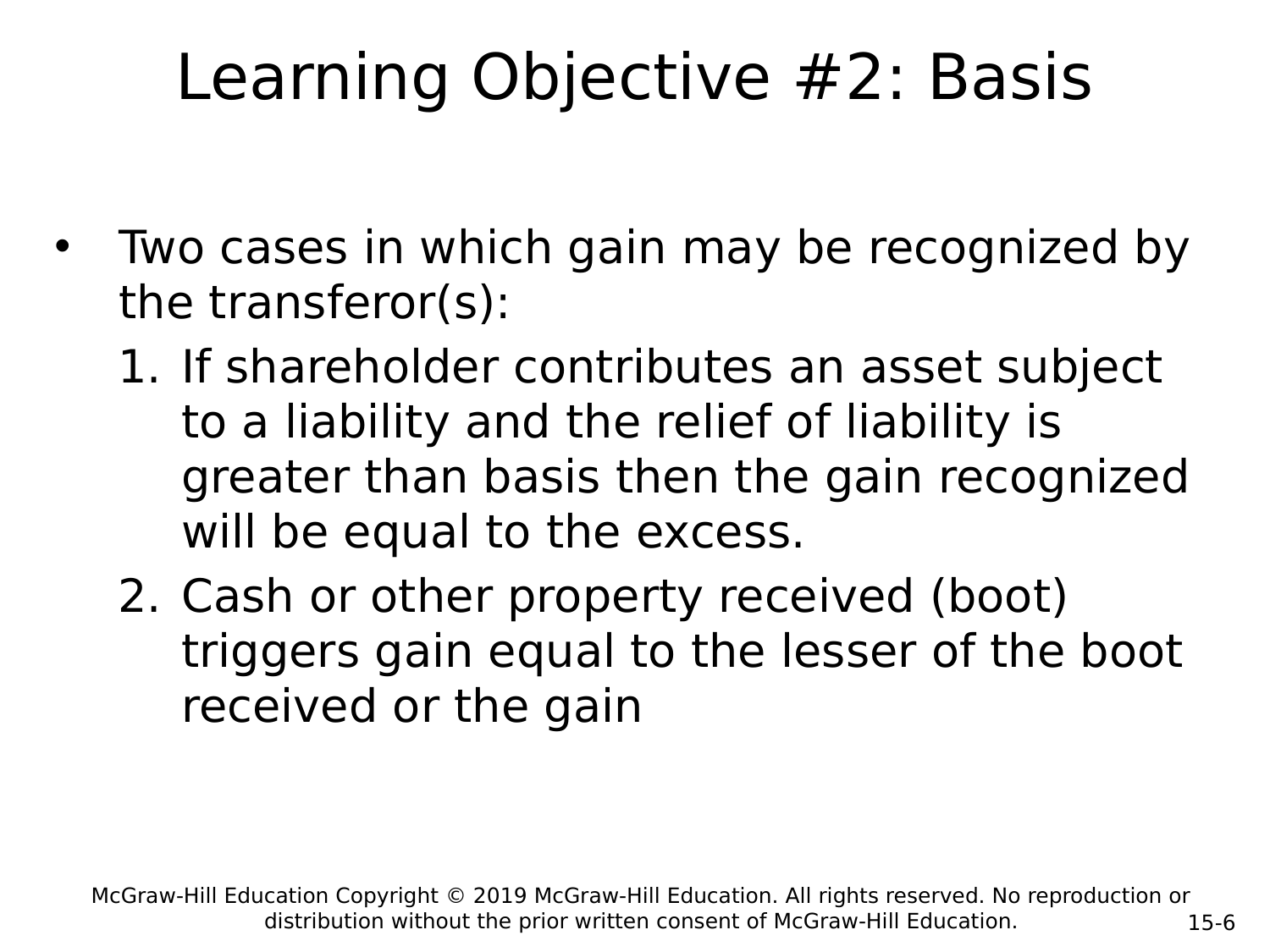

# Learning Objective #2: Basis
Two cases in which gain may be recognized by the transferor(s):
If shareholder contributes an asset subject to a liability and the relief of liability is greater than basis then the gain recognized will be equal to the excess.
Cash or other property received (boot) triggers gain equal to the lesser of the boot received or the gain
McGraw-Hill Education Copyright © 2019 McGraw-Hill Education. All rights reserved. No reproduction or distribution without the prior written consent of McGraw-Hill Education.
15-6